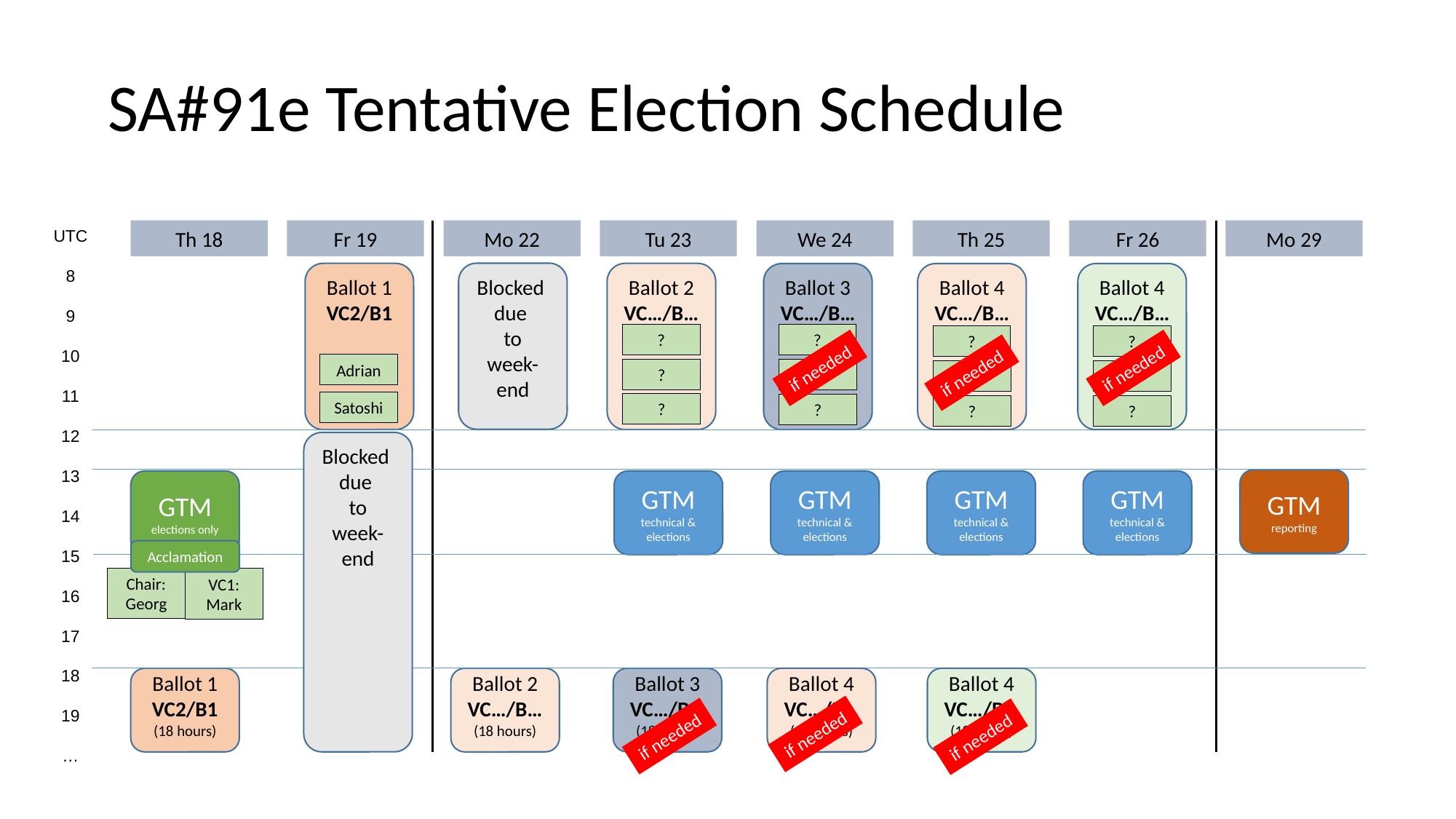

# SA#91e Tentative Election Schedule
UTC

8

9

10

11

12

13

14

15

16

17

18

19

…

Th 18
Fr 19
Mo 22
Tu 23
We 24
Th 25
Fr 26
Mo 29
Blocked
due
to
week-
end

Ballot 1
VC2/B1

Ballot 2
VC…/B…

Ballot 3
VC…/B…

Ballot 4
VC…/B…

Ballot 4
VC…/B…

?
?
?
?
if needed
if needed
Adrian
if needed
?
?
?
?
Satoshi
?
?
?
?
Blocked
due
to
week-
end

GTM
reporting
GTM
elections only
GTM
technical & elections
GTM
technical & elections
GTM
technical & elections
GTM
technical & elections
Acclamation
Chair:
Georg
VC1:
Mark
Ballot 1
VC2/B1
(18 hours)

Ballot 2
VC…/B…
(18 hours)

Ballot 3
VC…/B…
(18 hours)

Ballot 4
VC…/B…
(18 hours)

Ballot 4
VC…/B…
(18 hours)

if needed
if needed
if needed